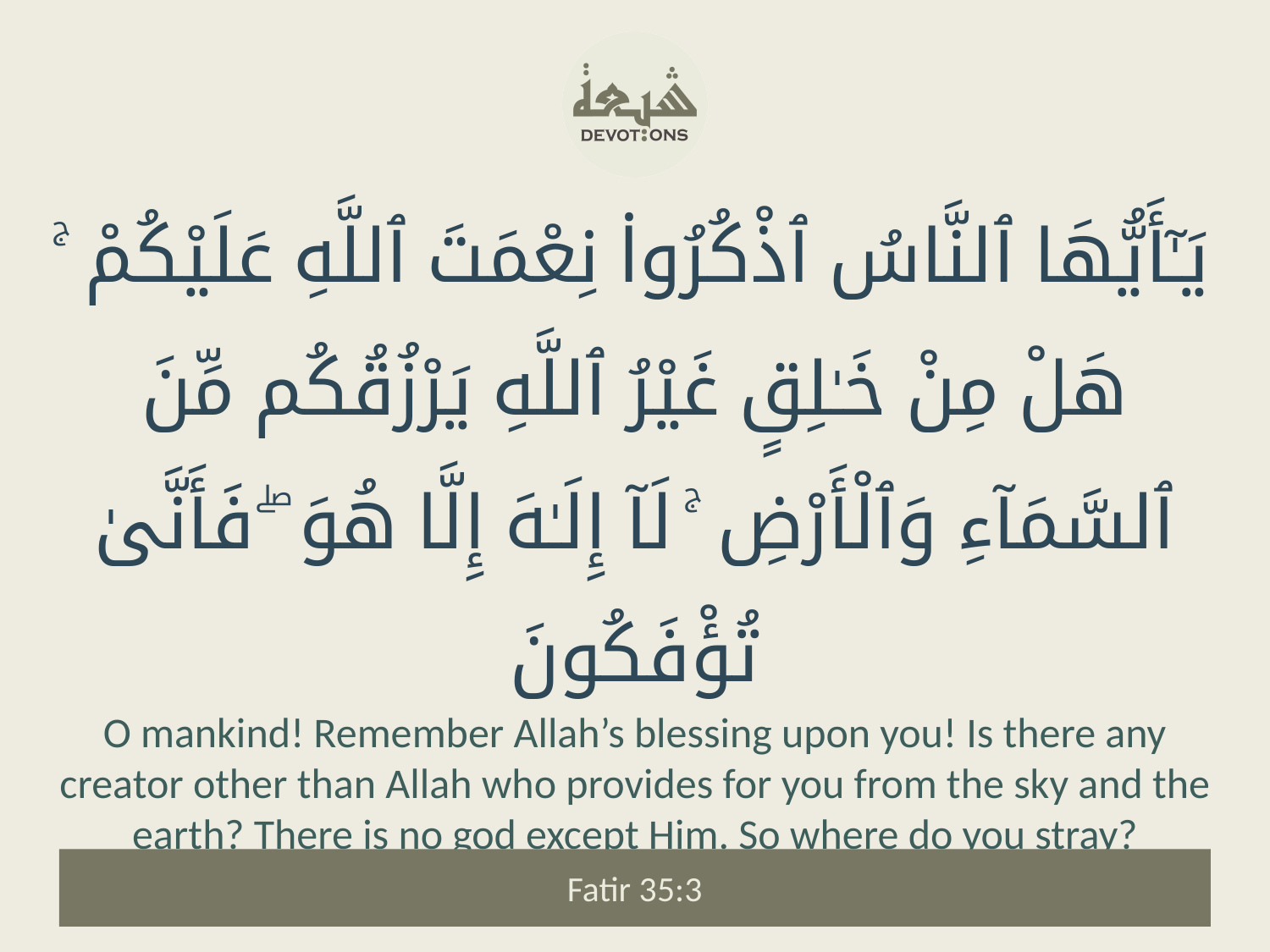

يَـٰٓأَيُّهَا ٱلنَّاسُ ٱذْكُرُوا۟ نِعْمَتَ ٱللَّهِ عَلَيْكُمْ ۚ هَلْ مِنْ خَـٰلِقٍ غَيْرُ ٱللَّهِ يَرْزُقُكُم مِّنَ ٱلسَّمَآءِ وَٱلْأَرْضِ ۚ لَآ إِلَـٰهَ إِلَّا هُوَ ۖ فَأَنَّىٰ تُؤْفَكُونَ
O mankind! Remember Allah’s blessing upon you! Is there any creator other than Allah who provides for you from the sky and the earth? There is no god except Him. So where do you stray?
Fatir 35:3